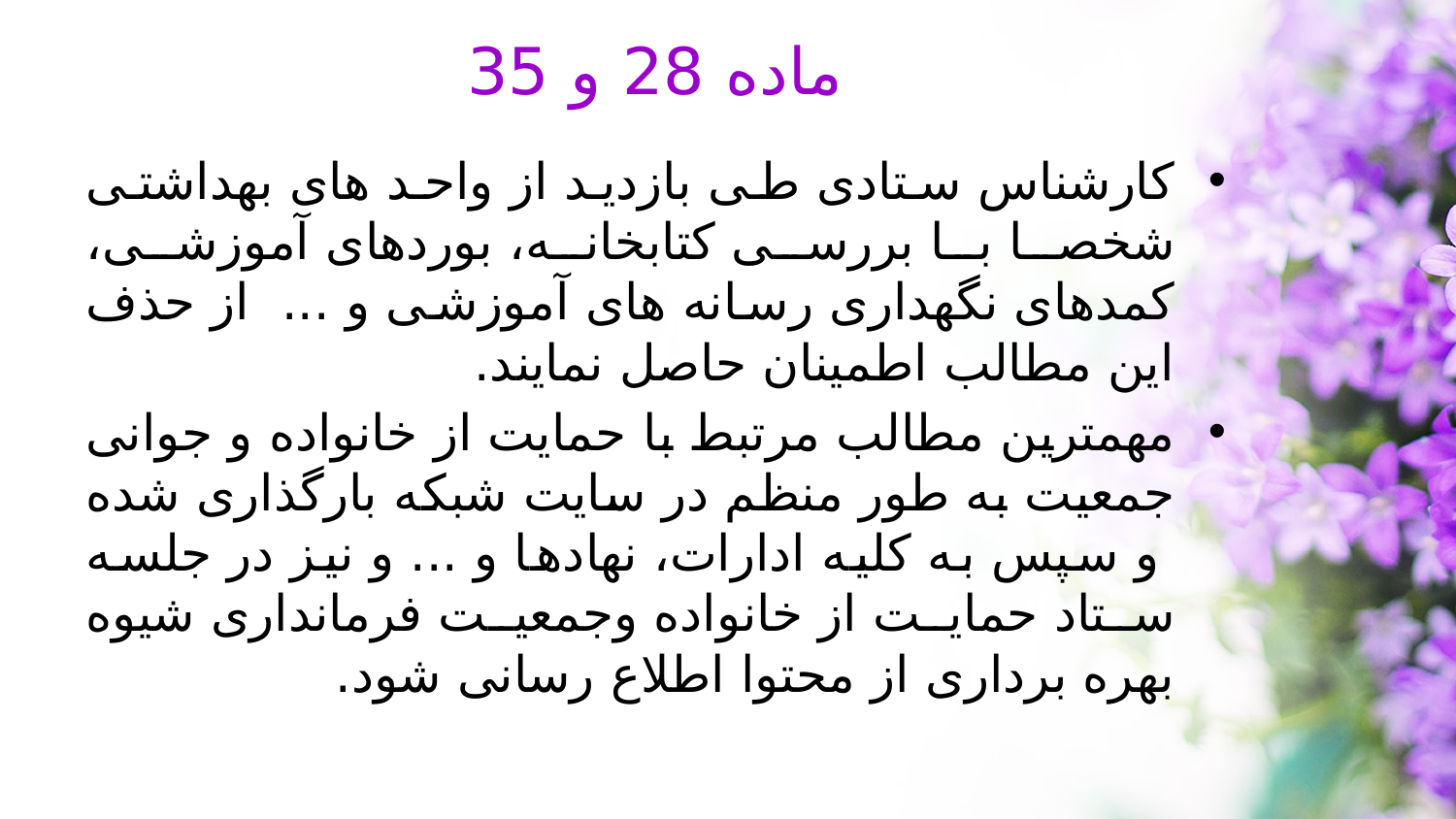

# ماده 28 و 35
کارشناس ستادی طی بازدید از واحد های بهداشتی شخصا با بررسی کتابخانه، بوردهای آموزشی، کمدهای نگهداری رسانه های آموزشی و ...  از حذف این مطالب اطمینان حاصل نمایند.
مهمترین مطالب مرتبط با حمایت از خانواده و جوانی جمعیت به طور منظم در سایت شبکه بارگذاری شده  و سپس به کلیه ادارات، نهادها و ... و نیز در جلسه ستاد حمایت از خانواده وجمعیت فرمانداری شیوه بهره برداری از محتوا اطلاع رسانی شود.